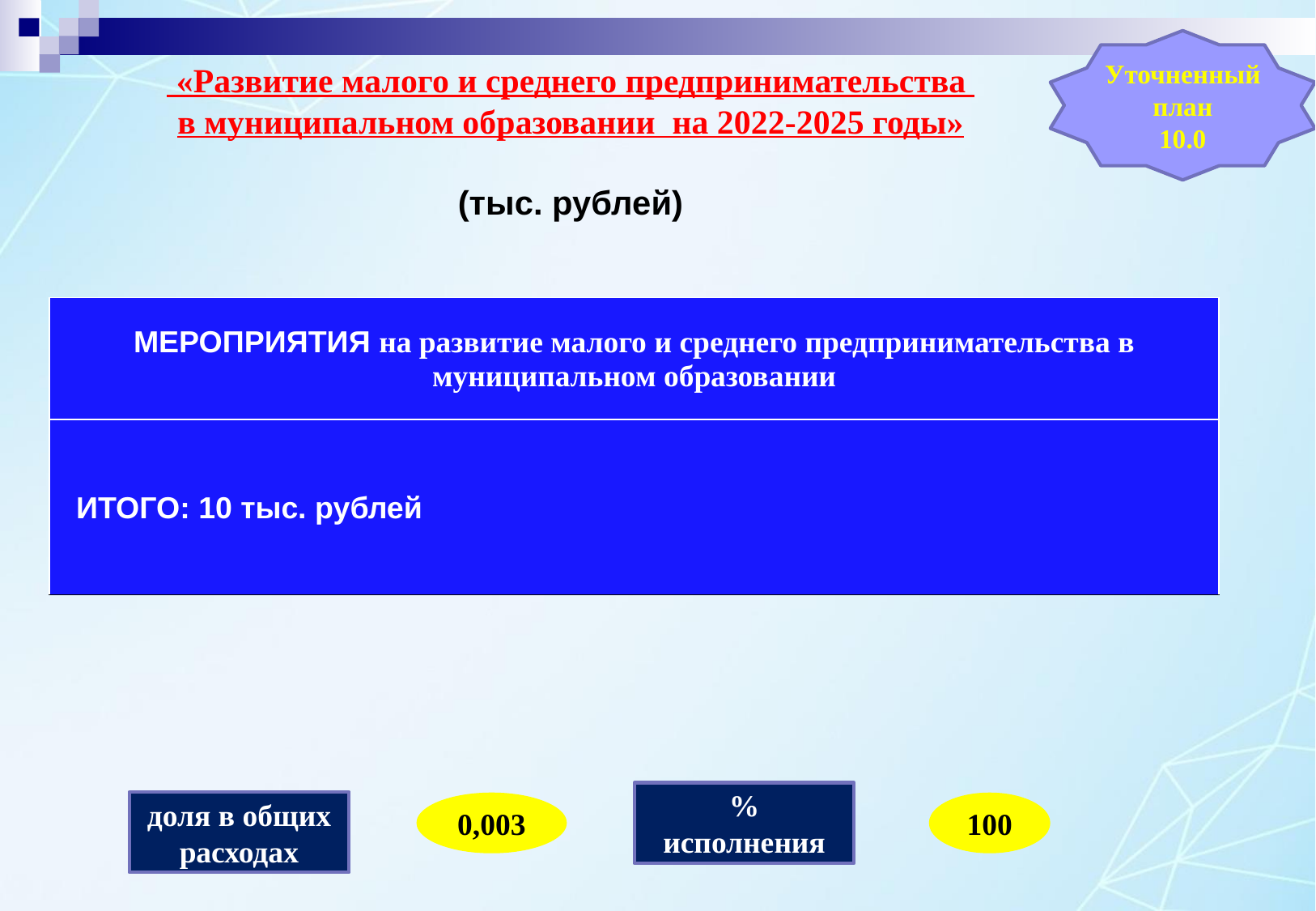

# «Развитие малого и среднего предпринимательства в муниципальном образовании  на 2022-2025 годы» (тыс. рублей)
Уточненный план
10.0
| МЕРОПРИЯТИЯ на развитие малого и среднего предпринимательства в муниципальном образовании |
| --- |
| ИТОГО: 10 тыс. рублей |
% исполнения
доля в общих расходах
0,003
100